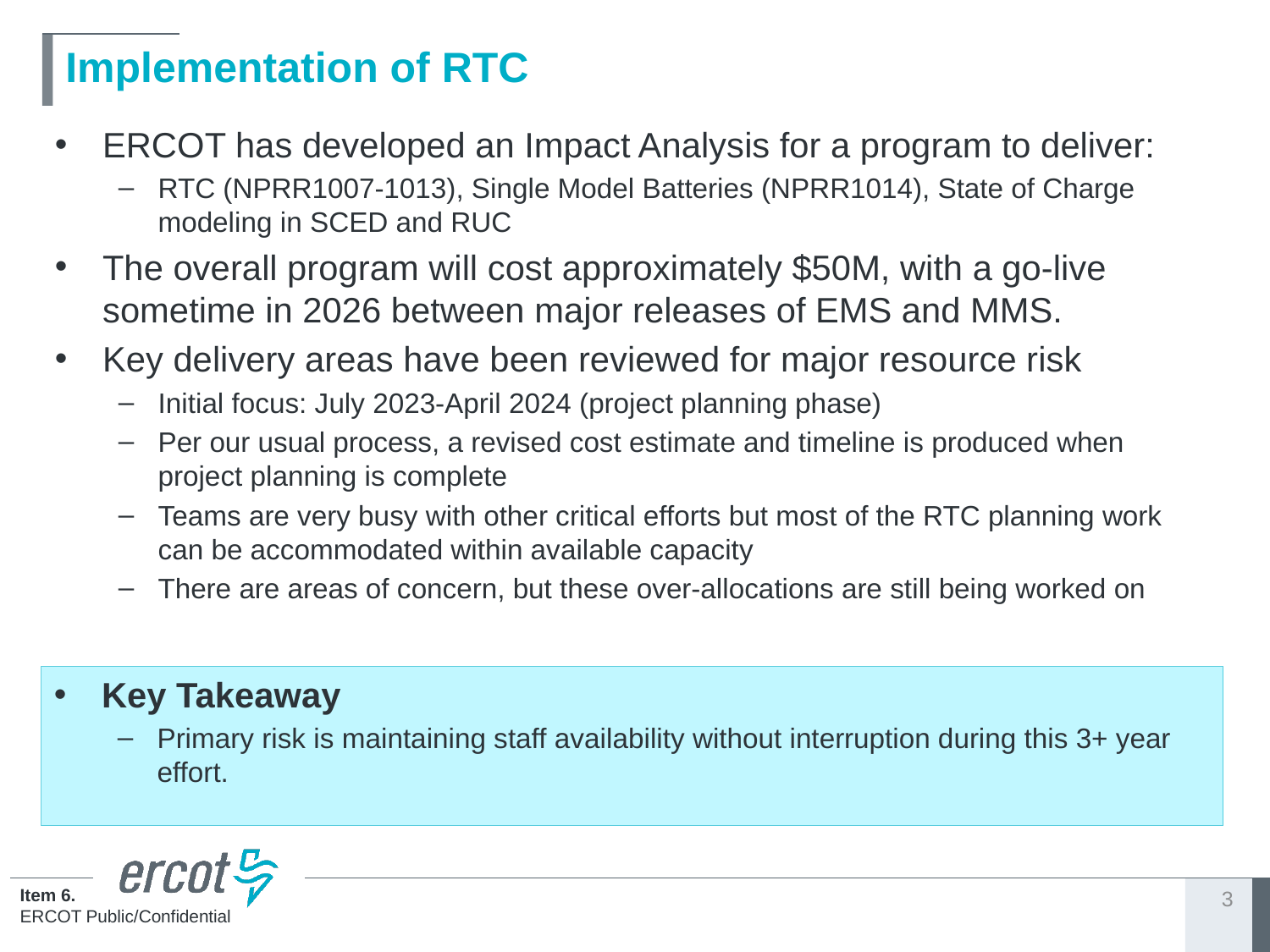

# Implementation of RTC
ERCOT has developed an Impact Analysis for a program to deliver:
RTC (NPRR1007-1013), Single Model Batteries (NPRR1014), State of Charge modeling in SCED and RUC
The overall program will cost approximately $50M, with a go-live sometime in 2026 between major releases of EMS and MMS.
Key delivery areas have been reviewed for major resource risk
Initial focus: July 2023-April 2024 (project planning phase)
Per our usual process, a revised cost estimate and timeline is produced when project planning is complete
Teams are very busy with other critical efforts but most of the RTC planning work can be accommodated within available capacity
There are areas of concern, but these over-allocations are still being worked on

Key Takeaway
Primary risk is maintaining staff availability without interruption during this 3+ year effort.